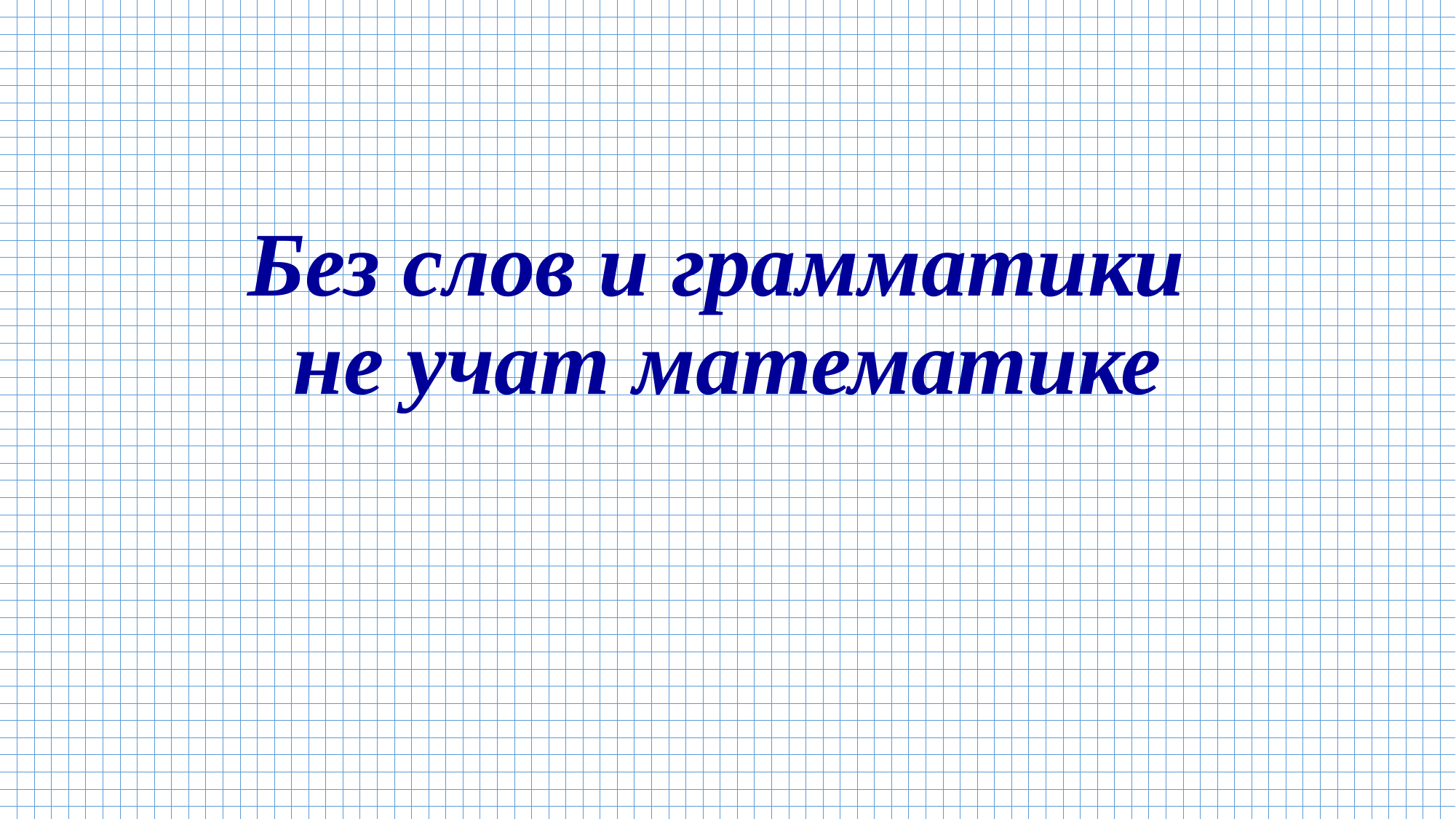

# Без слов и грамматики не учат математике